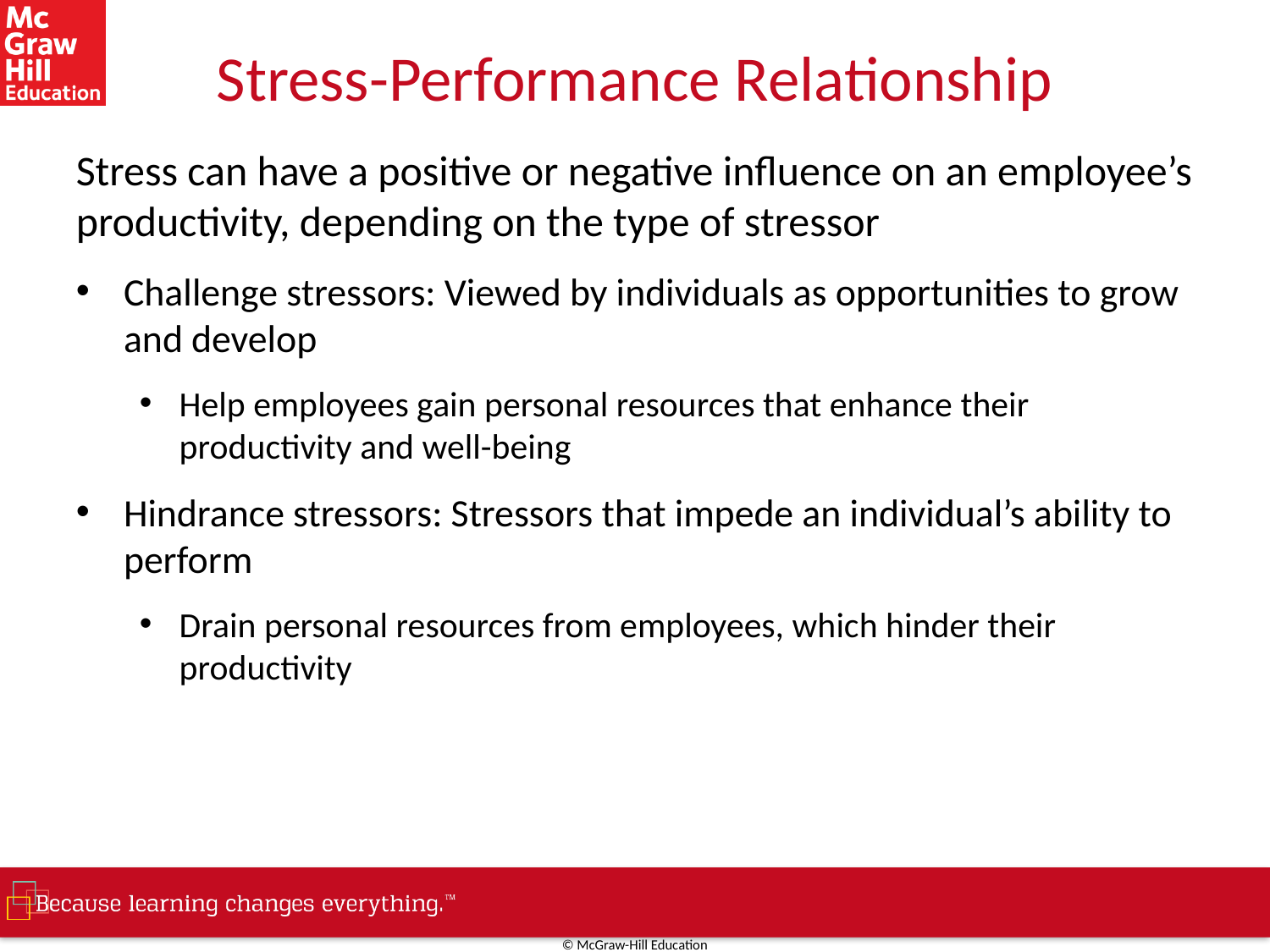

# Stress-Performance Relationship
Stress can have a positive or negative influence on an employee’s productivity, depending on the type of stressor
Challenge stressors: Viewed by individuals as opportunities to grow and develop
Help employees gain personal resources that enhance their productivity and well-being
Hindrance stressors: Stressors that impede an individual’s ability to perform
Drain personal resources from employees, which hinder their productivity